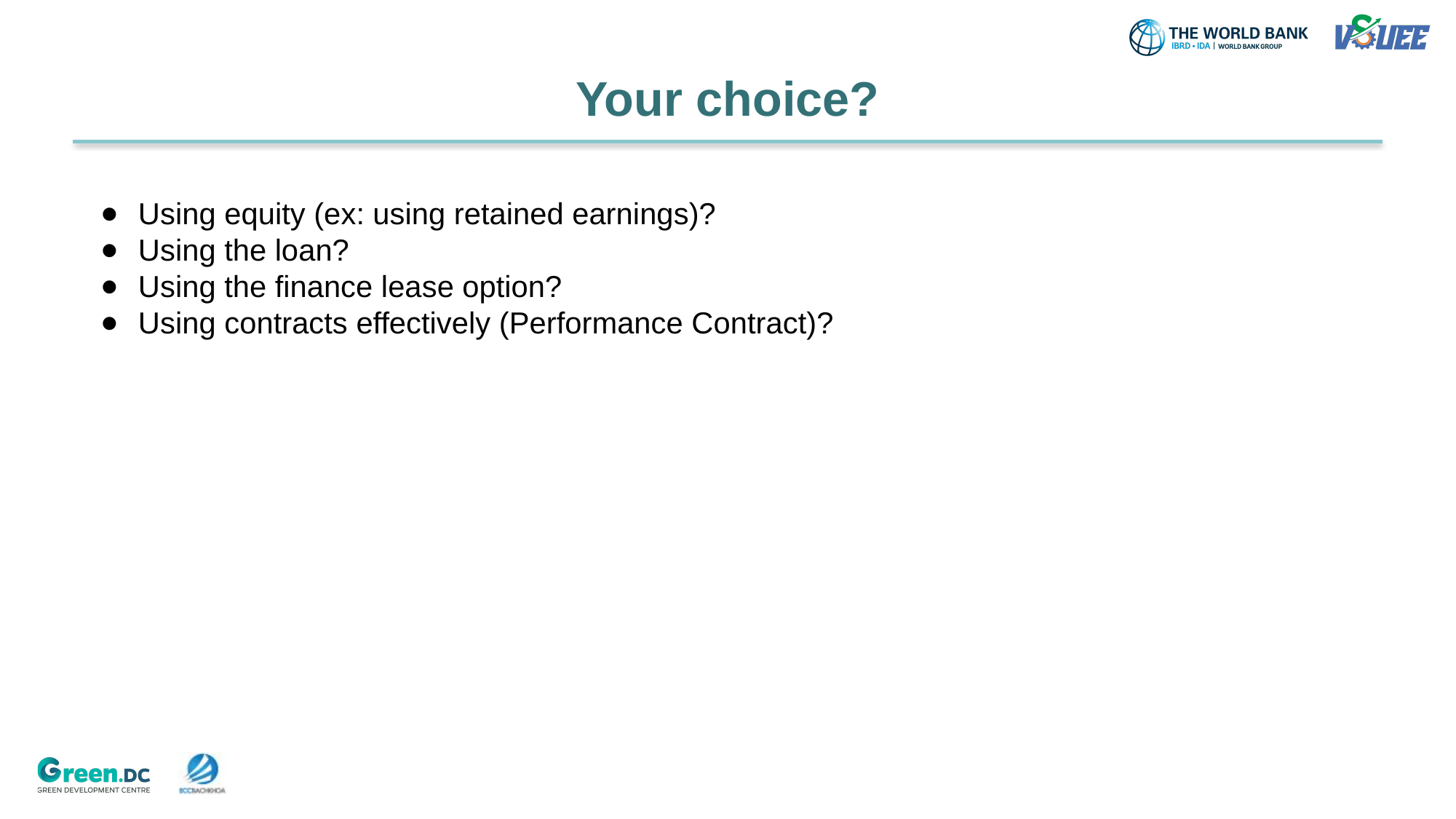

# Your choice?
Using equity (ex: using retained earnings)?
Using the loan?
Using the finance lease option?
Using contracts effectively (Performance Contract)?